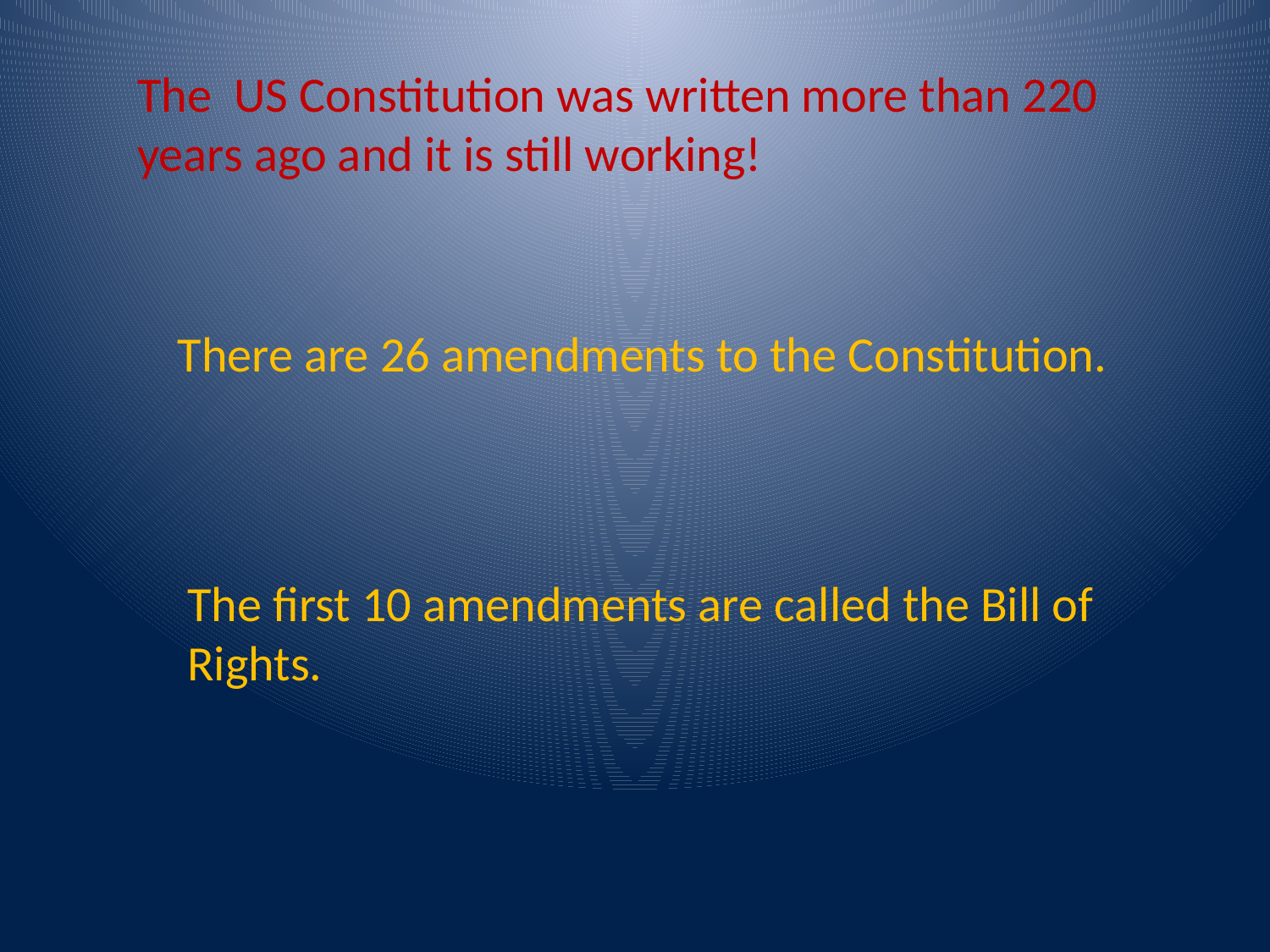

The  US Constitution was written more than 220 years ago and it is still working!
There are 26 amendments to the Constitution.
The first 10 amendments are called the Bill of Rights.